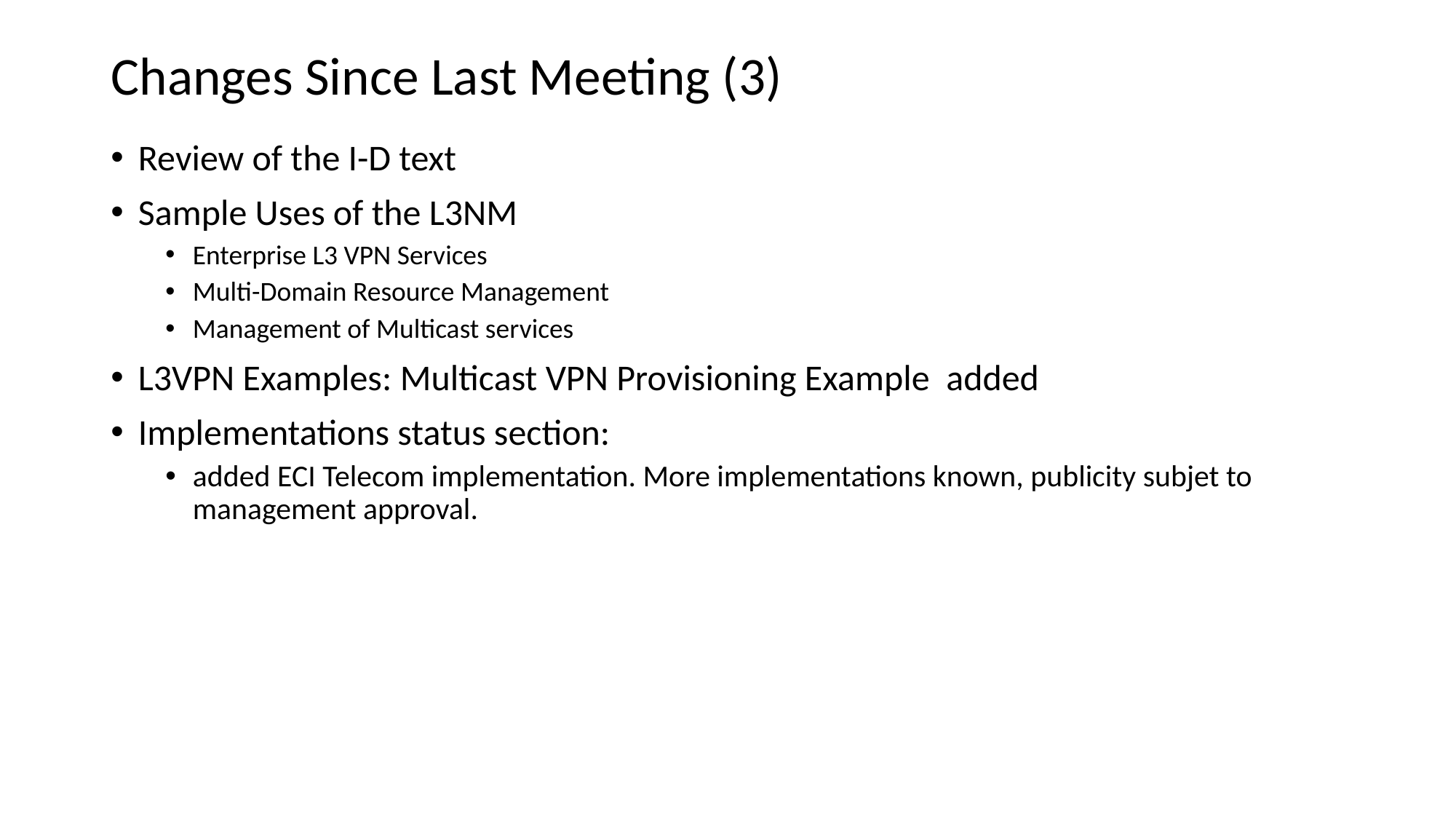

# Changes Since Last Meeting (3)
Review of the I-D text
Sample Uses of the L3NM
Enterprise L3 VPN Services
Multi-Domain Resource Management
Management of Multicast services
L3VPN Examples: Multicast VPN Provisioning Example  added
Implementations status section:
added ECI Telecom implementation. More implementations known, publicity subjet to management approval.